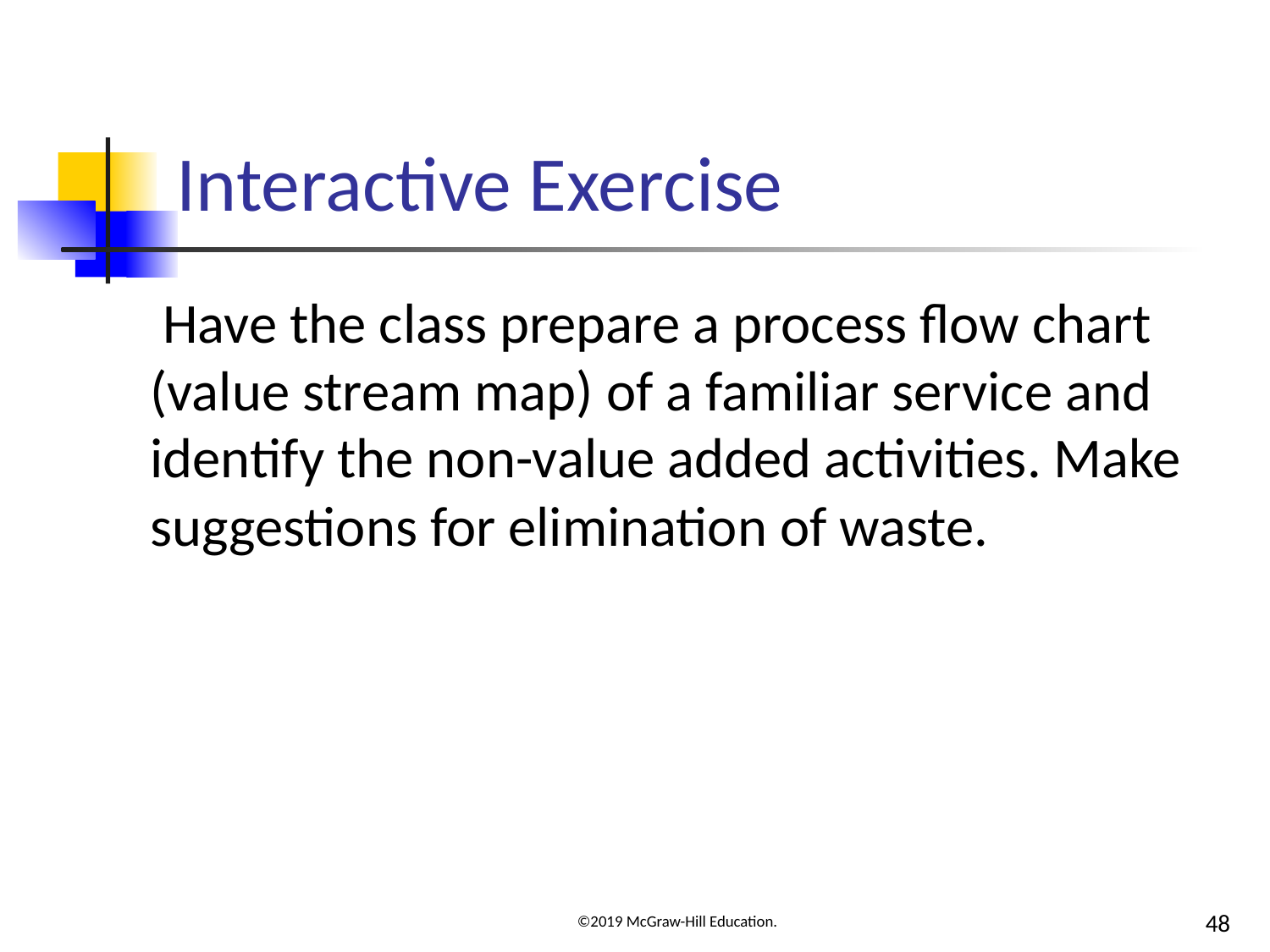

# Interactive Exercise
 Have the class prepare a process flow chart (value stream map) of a familiar service and identify the non-value added activities. Make suggestions for elimination of waste.